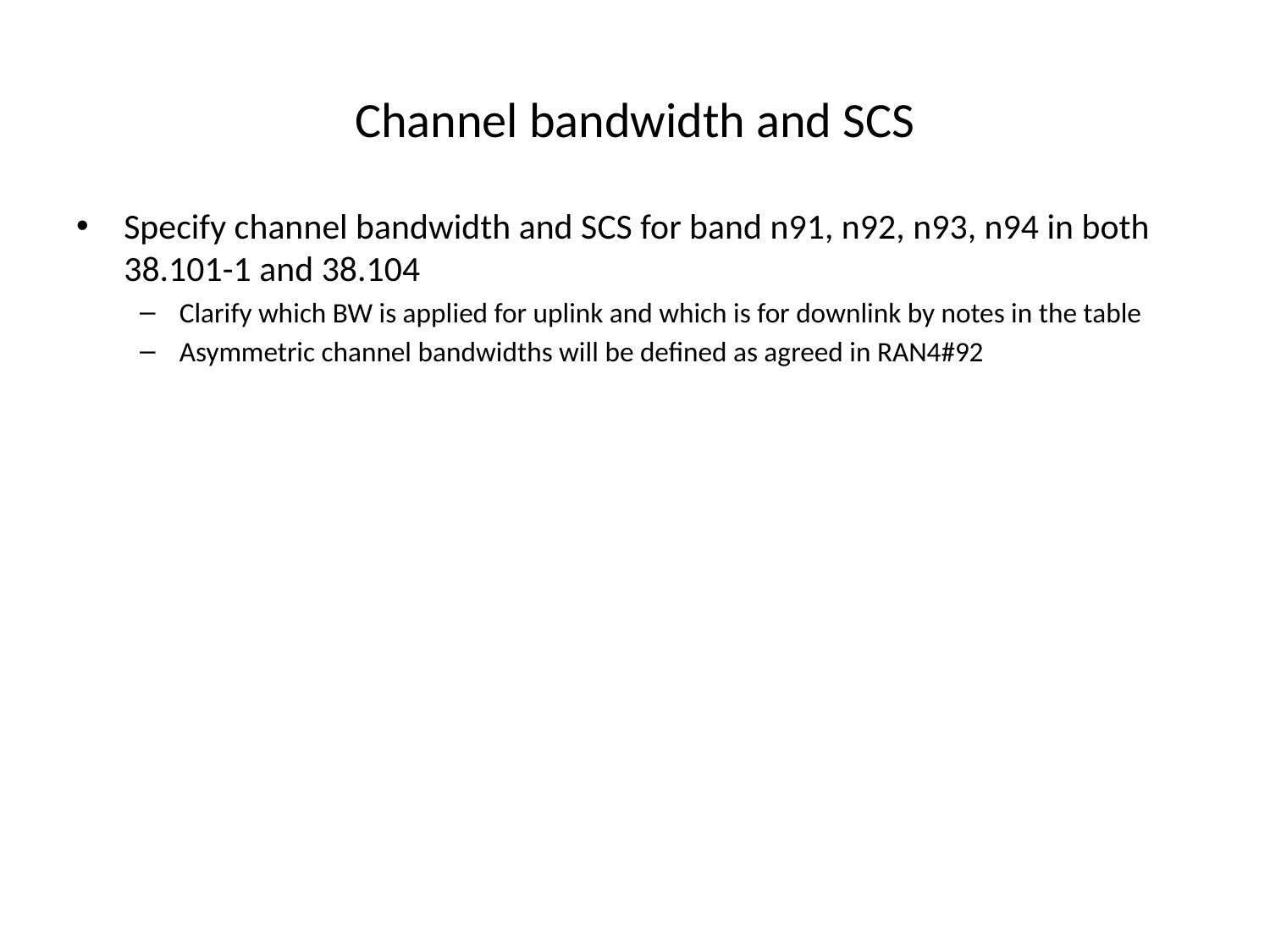

# Channel bandwidth and SCS
Specify channel bandwidth and SCS for band n91, n92, n93, n94 in both 38.101-1 and 38.104
Clarify which BW is applied for uplink and which is for downlink by notes in the table
Asymmetric channel bandwidths will be defined as agreed in RAN4#92